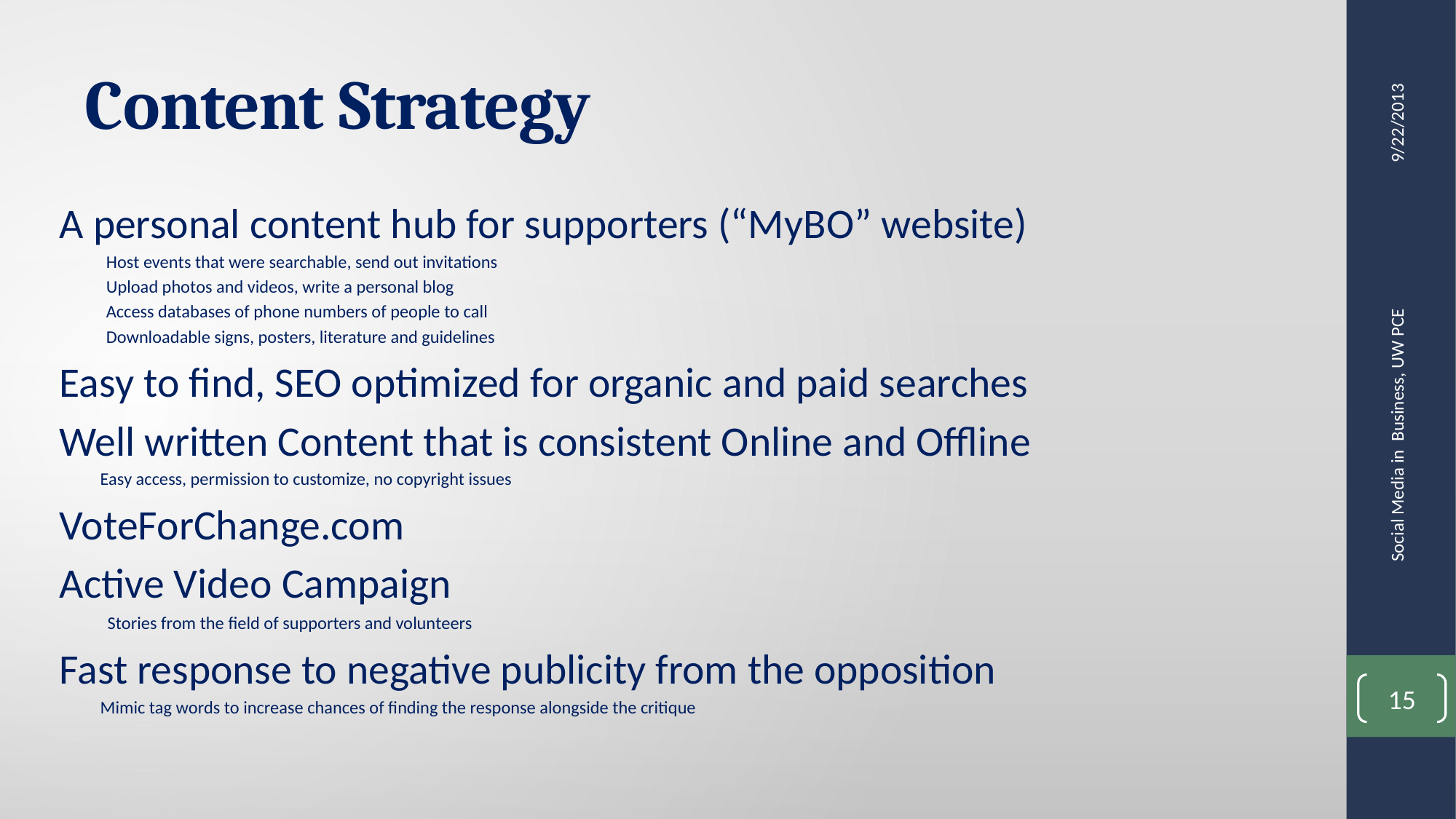

# Content Strategy
9/22/2013
A personal content hub for supporters (“MyBO” website)
Host events that were searchable, send out invitations
Upload photos and videos, write a personal blog
Access databases of phone numbers of people to call
Downloadable signs, posters, literature and guidelines
Easy to find, SEO optimized for organic and paid searches
Well written Content that is consistent Online and Offline
Easy access, permission to customize, no copyright issues
VoteForChange.com
Active Video Campaign
           Stories from the field of supporters and volunteers
Fast response to negative publicity from the opposition
Mimic tag words to increase chances of finding the response alongside the critique

Social Media in  Business, UW PCE
15